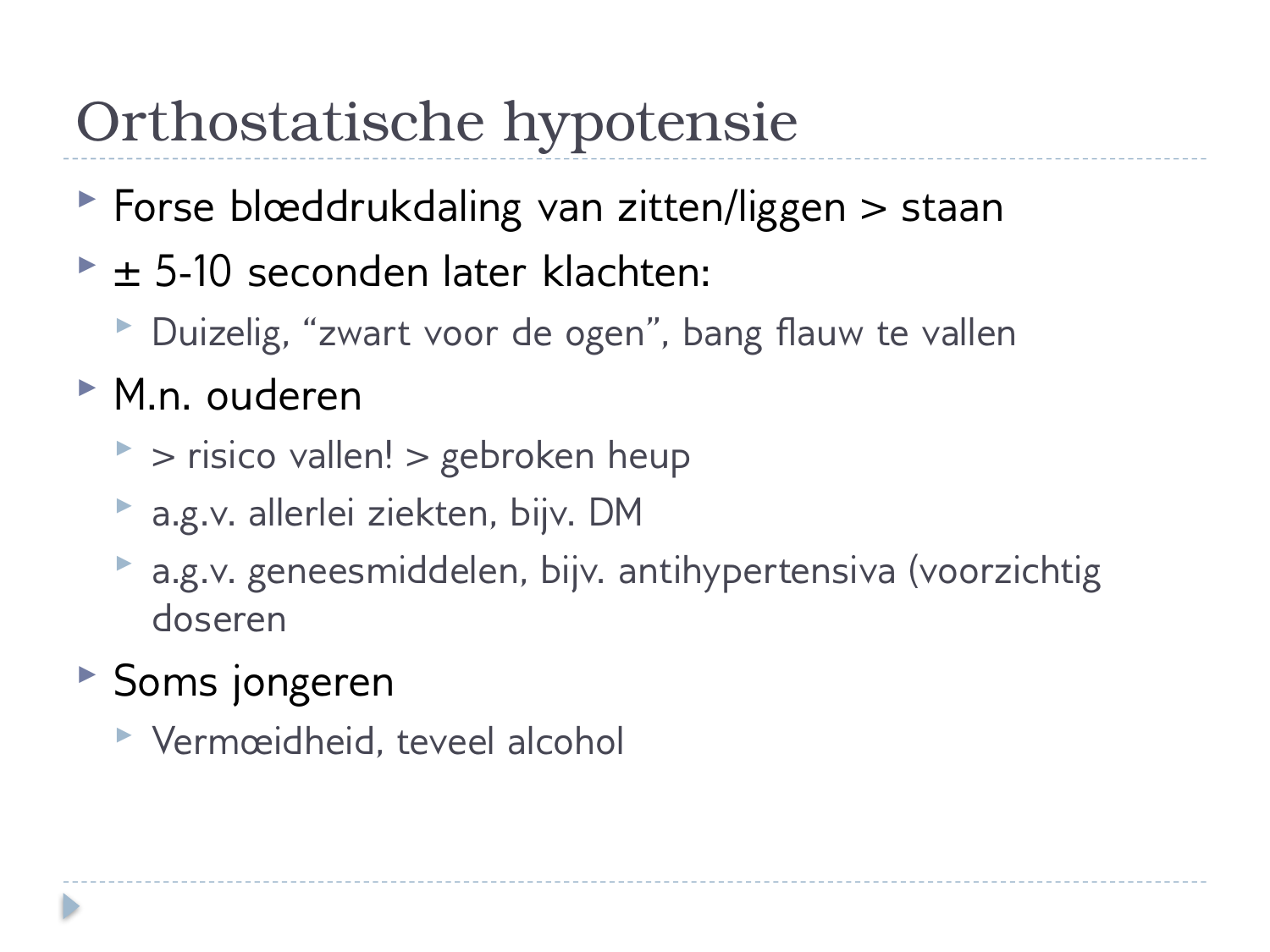

# Orthostatische hypotensie
Forse bloeddrukdaling van zitten/liggen > staan
± 5-10 seconden later klachten:
Duizelig, “zwart voor de ogen”, bang flauw te vallen
M.n. ouderen
> risico vallen! > gebroken heup
a.g.v. allerlei ziekten, bijv. DM
a.g.v. geneesmiddelen, bijv. antihypertensiva (voorzichtig doseren
Soms jongeren
Vermoeidheid, teveel alcohol